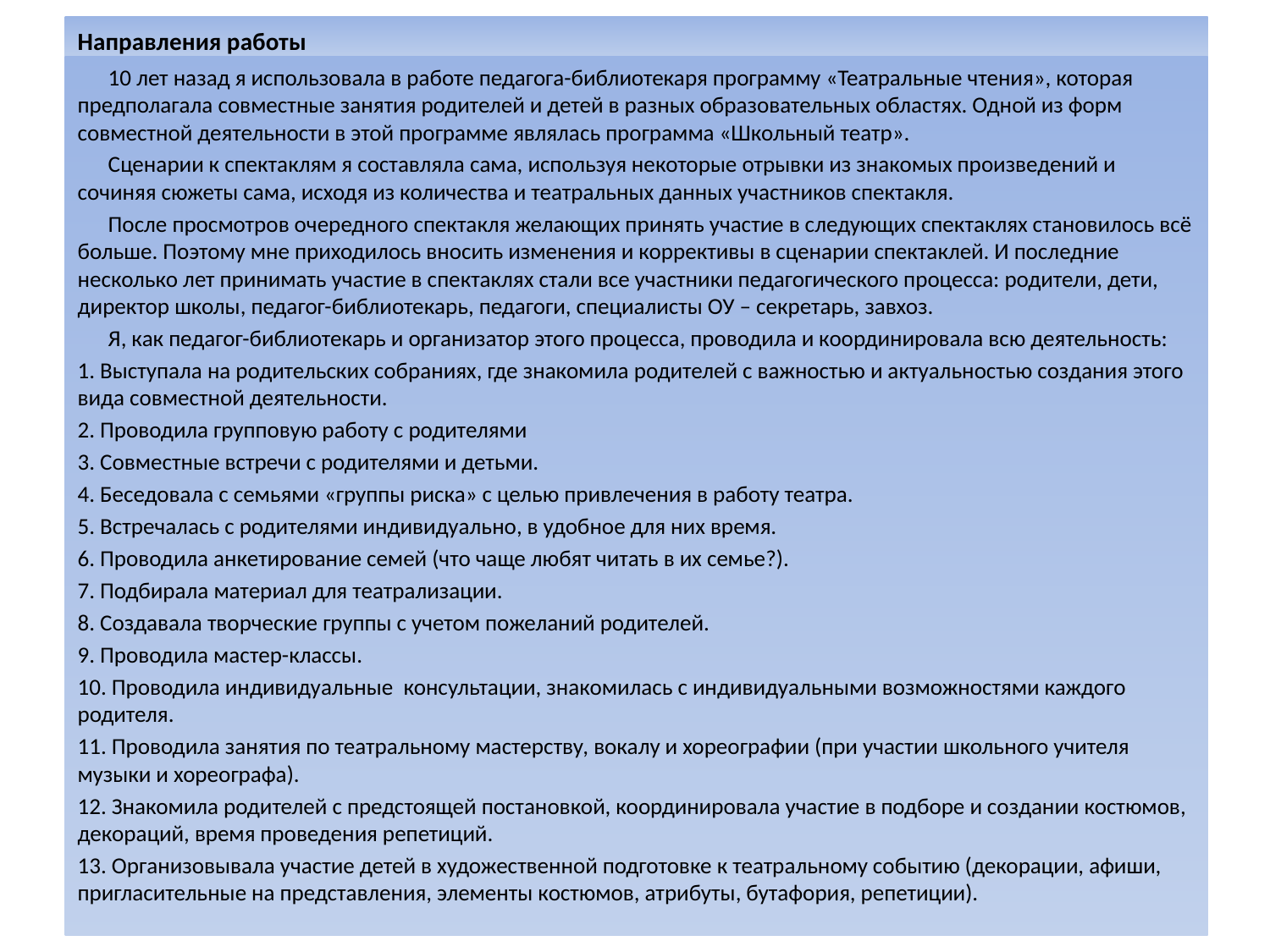

# Направления работы
      10 лет назад я использовала в работе педагога-библиотекаря программу «Театральные чтения», которая предполагала совместные занятия родителей и детей в разных образовательных областях. Одной из форм совместной деятельности в этой программе являлась программа «Школьный театр».
      Сценарии к спектаклям я составляла сама, используя некоторые отрывки из знакомых произведений и сочиняя сюжеты сама, исходя из количества и театральных данных участников спектакля.
      После просмотров очередного спектакля желающих принять участие в следующих спектаклях становилось всё больше. Поэтому мне приходилось вносить изменения и коррективы в сценарии спектаклей. И последние несколько лет принимать участие в спектаклях стали все участники педагогического процесса: родители, дети, директор школы, педагог-библиотекарь, педагоги, специалисты ОУ – секретарь, завхоз.
      Я, как педагог-библиотекарь и организатор этого процесса, проводила и координировала всю деятельность:
1. Выступала на родительских собраниях, где знакомила родителей с важностью и актуальностью создания этого вида совместной деятельности.
2. Проводила групповую работу с родителями
3. Совместные встречи с родителями и детьми.
4. Беседовала с семьями «группы риска» с целью привлечения в работу театра.
5. Встречалась с родителями индивидуально, в удобное для них время.
6. Проводила анкетирование семей (что чаще любят читать в их семье?).
7. Подбирала материал для театрализации.
8. Создавала творческие группы с учетом пожеланий родителей.
9. Проводила мастер-классы.
10. Проводила индивидуальные  консультации, знакомилась с индивидуальными возможностями каждого родителя.
11. Проводила занятия по театральному мастерству, вокалу и хореографии (при участии школьного учителя музыки и хореографа).
12. Знакомила родителей с предстоящей постановкой, координировала участие в подборе и создании костюмов, декораций, время проведения репетиций.
13. Организовывала участие детей в художественной подготовке к театральному событию (декорации, афиши, пригласительные на представления, элементы костюмов, атрибуты, бутафория, репетиции).